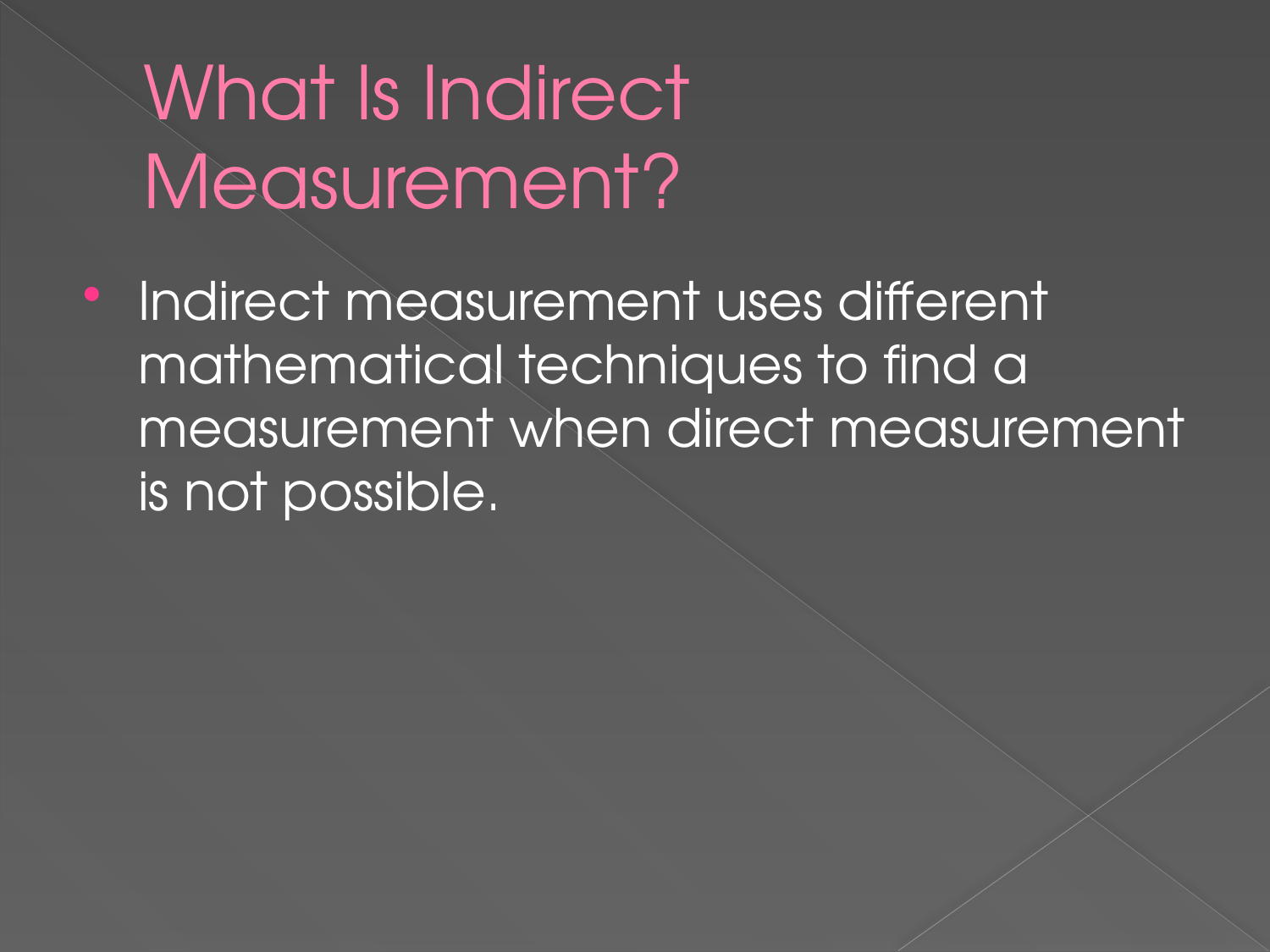

# What Is Indirect Measurement?
Indirect measurement uses different mathematical techniques to find a measurement when direct measurement is not possible.